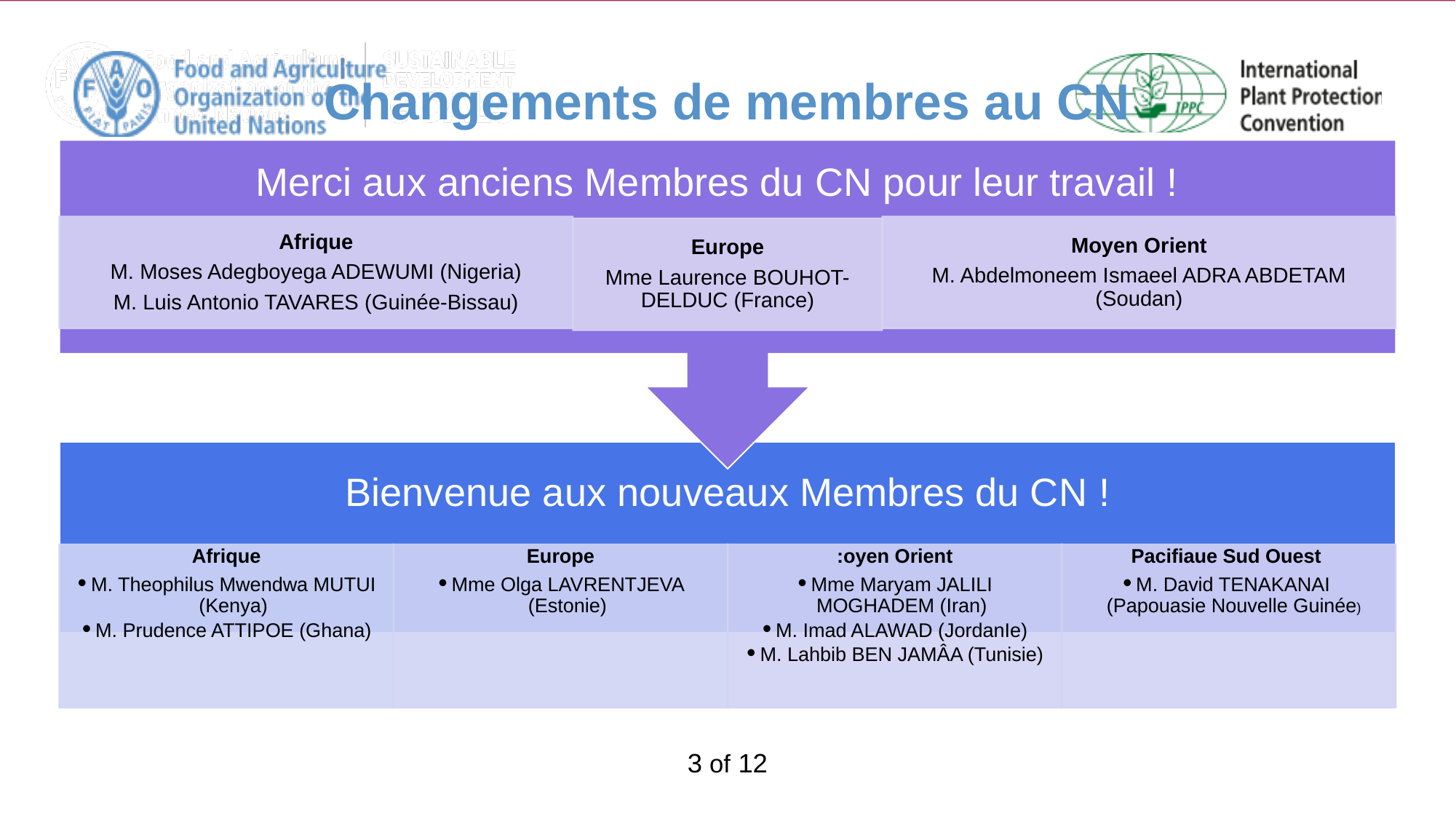

# Changements de membres au CN
Bienvenue aux nouveaux Membres du CN !
Afrique
M. Theophilus Mwendwa MUTUI (Kenya)
M. Prudence ATTIPOE (Ghana)
Europe
Mme Olga LAVRENTJEVA (Estonie)
:oyen Orient
Mme Maryam JALILI MOGHADEM (Iran)
M. Imad ALAWAD (JordanIe)
M. Lahbib BEN JAMÂA (Tunisie)
Pacifiaue Sud Ouest
M. David TENAKANAI
(Papouasie Nouvelle Guinée)
Merci aux anciens Membres du CN pour leur travail !
Afrique
M. Moses Adegboyega ADEWUMI (Nigeria)
M. Luis Antonio TAVARES (Guinée-Bissau)
Europe
Mme Laurence BOUHOT-DELDUC (France)
Moyen Orient
M. Abdelmoneem Ismaeel ADRA ABDETAM (Soudan)
3 of 12